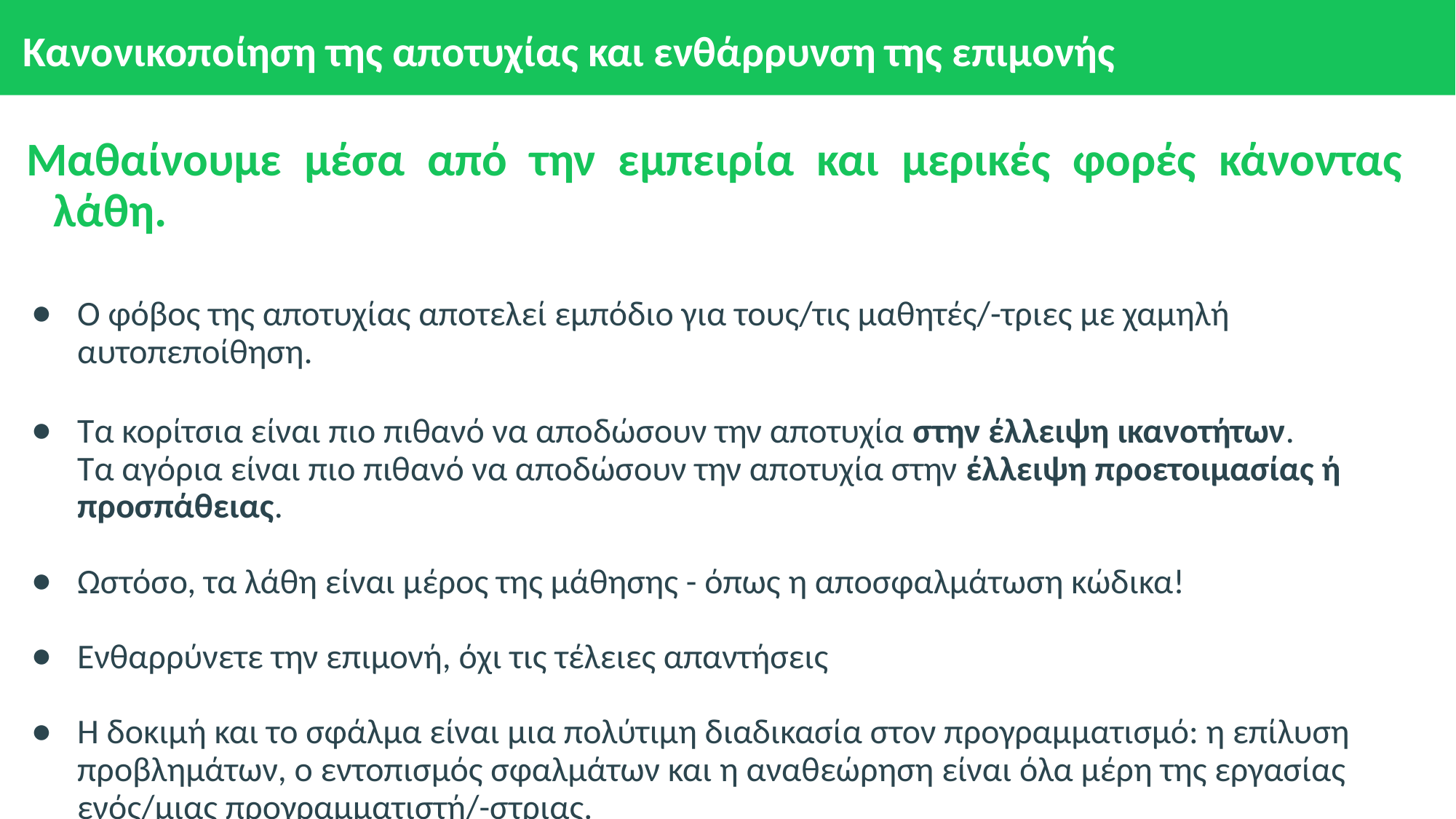

# Κανονικοποίηση της αποτυχίας και ενθάρρυνση της επιμονής
Μαθαίνουμε μέσα από την εμπειρία και μερικές φορές κάνοντας λάθη.
Ο φόβος της αποτυχίας αποτελεί εμπόδιο για τους/τις μαθητές/-τριες με χαμηλή αυτοπεποίθηση.
Τα κορίτσια είναι πιο πιθανό να αποδώσουν την αποτυχία στην έλλειψη ικανοτήτων.
Τα αγόρια είναι πιο πιθανό να αποδώσουν την αποτυχία στην έλλειψη προετοιμασίας ή προσπάθειας.
Ωστόσο, τα λάθη είναι μέρος της μάθησης - όπως η αποσφαλμάτωση κώδικα!
Ενθαρρύνετε την επιμονή, όχι τις τέλειες απαντήσεις
Η δοκιμή και το σφάλμα είναι μια πολύτιμη διαδικασία στον προγραμματισμό: η επίλυση προβλημάτων, ο εντοπισμός σφαλμάτων και η αναθεώρηση είναι όλα μέρη της εργασίας ενός/μιας προγραμματιστή/-στριας.